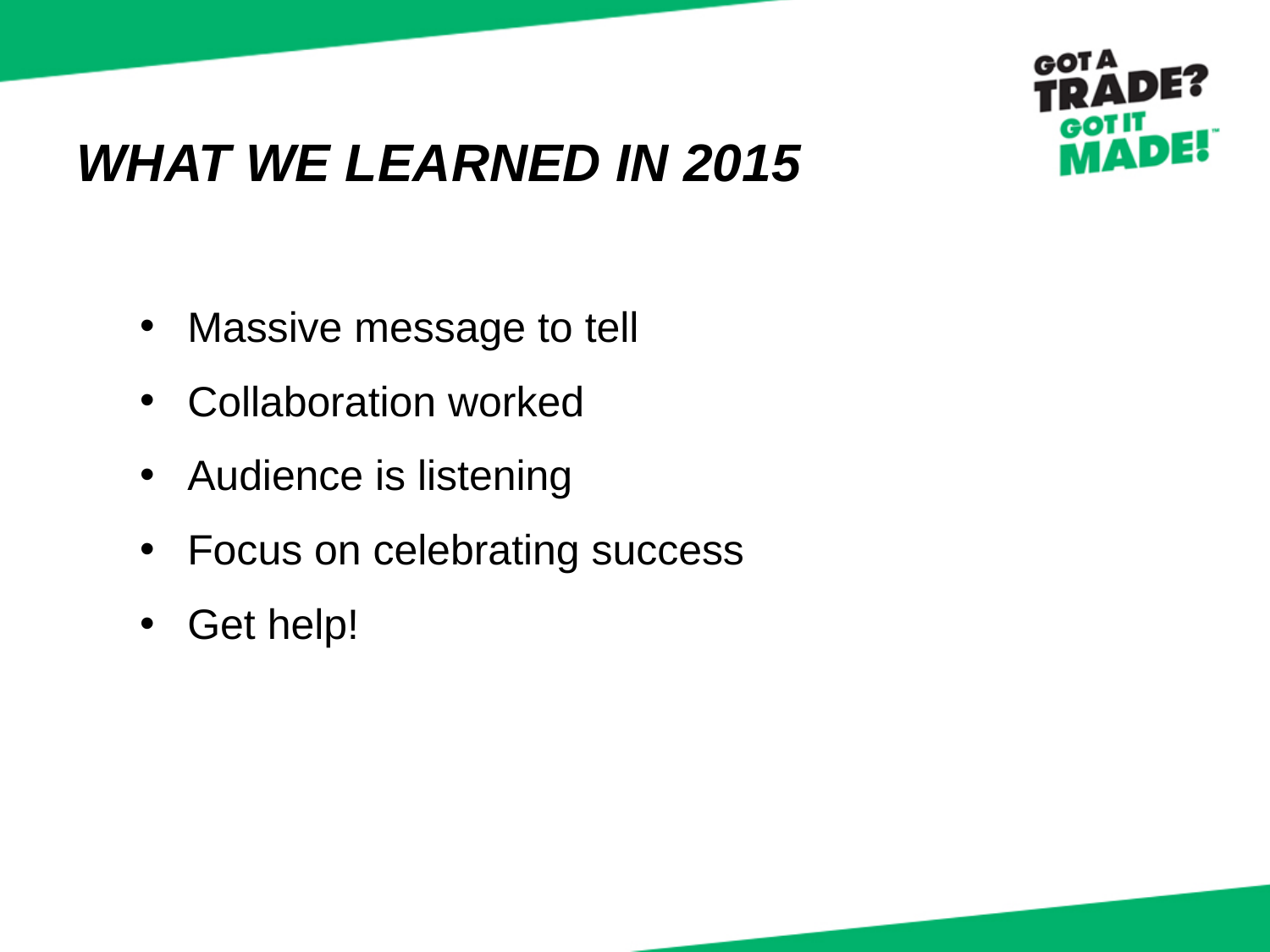

# WHAT WE LEARNED IN 2015
Massive message to tell
Collaboration worked
Audience is listening
Focus on celebrating success
Get help!